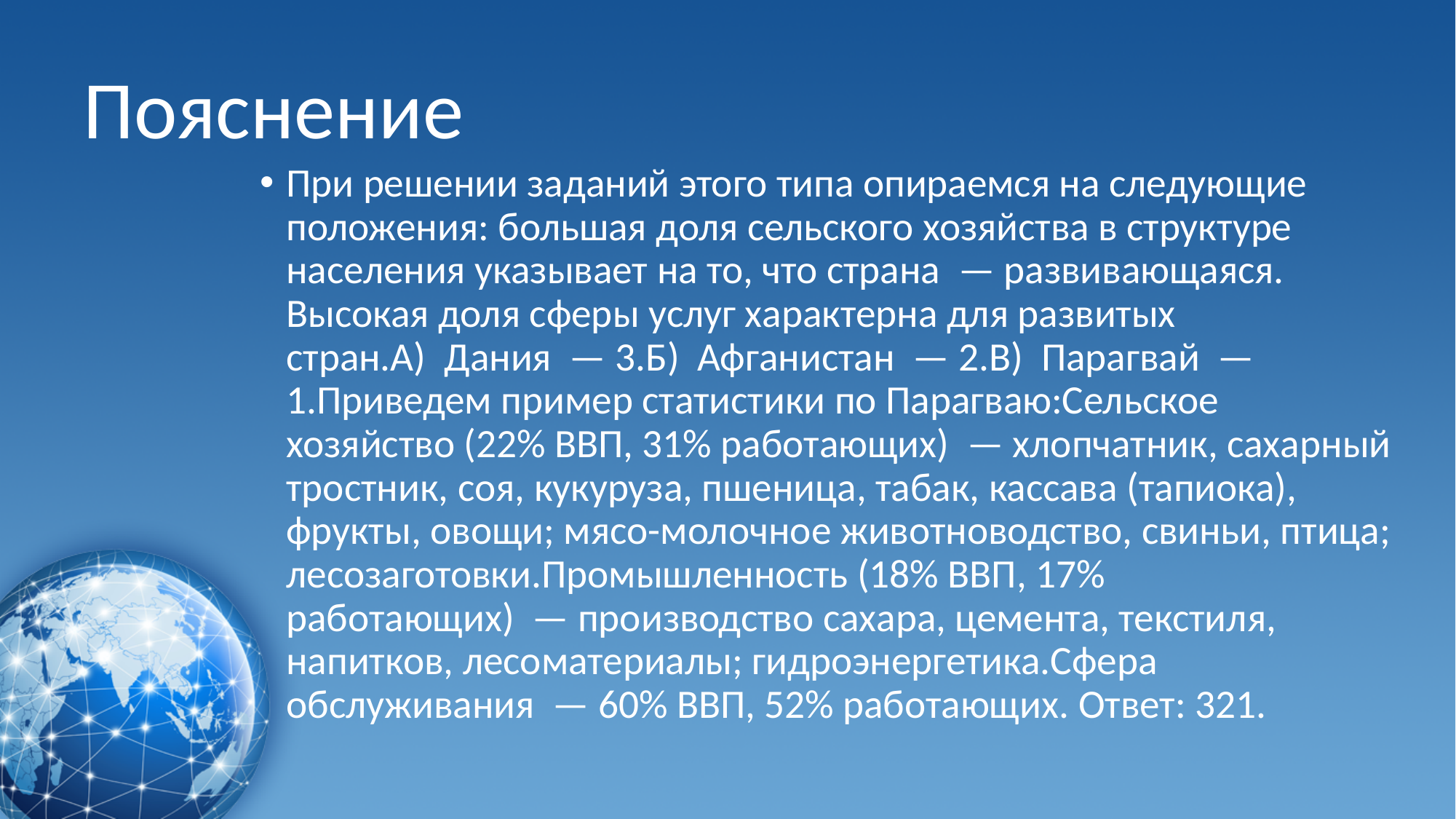

# Пояснение
При решении заданий этого типа опираемся на следующие положения: большая доля сельского хозяйства в структуре населения указывает на то, что страна  — развивающаяся. Высокая доля сферы услуг характерна для развитых стран.А)  Дания  — 3.Б)  Афганистан  — 2.В)  Парагвай  — 1.Приведем пример статистики по Парагваю:Сельское хозяйство (22% ВВП, 31% работающих)  — хлопчатник, сахарный тростник, соя, кукуруза, пшеница, табак, кассава (тапиока), фрукты, овощи; мясо-молочное животноводство, свиньи, птица; лесозаготовки.Промышленность (18% ВВП, 17% работающих)  — производство сахара, цемента, текстиля, напитков, лесоматериалы; гидроэнергетика.Сфера обслуживания  — 60% ВВП, 52% работающих. Ответ: 321.